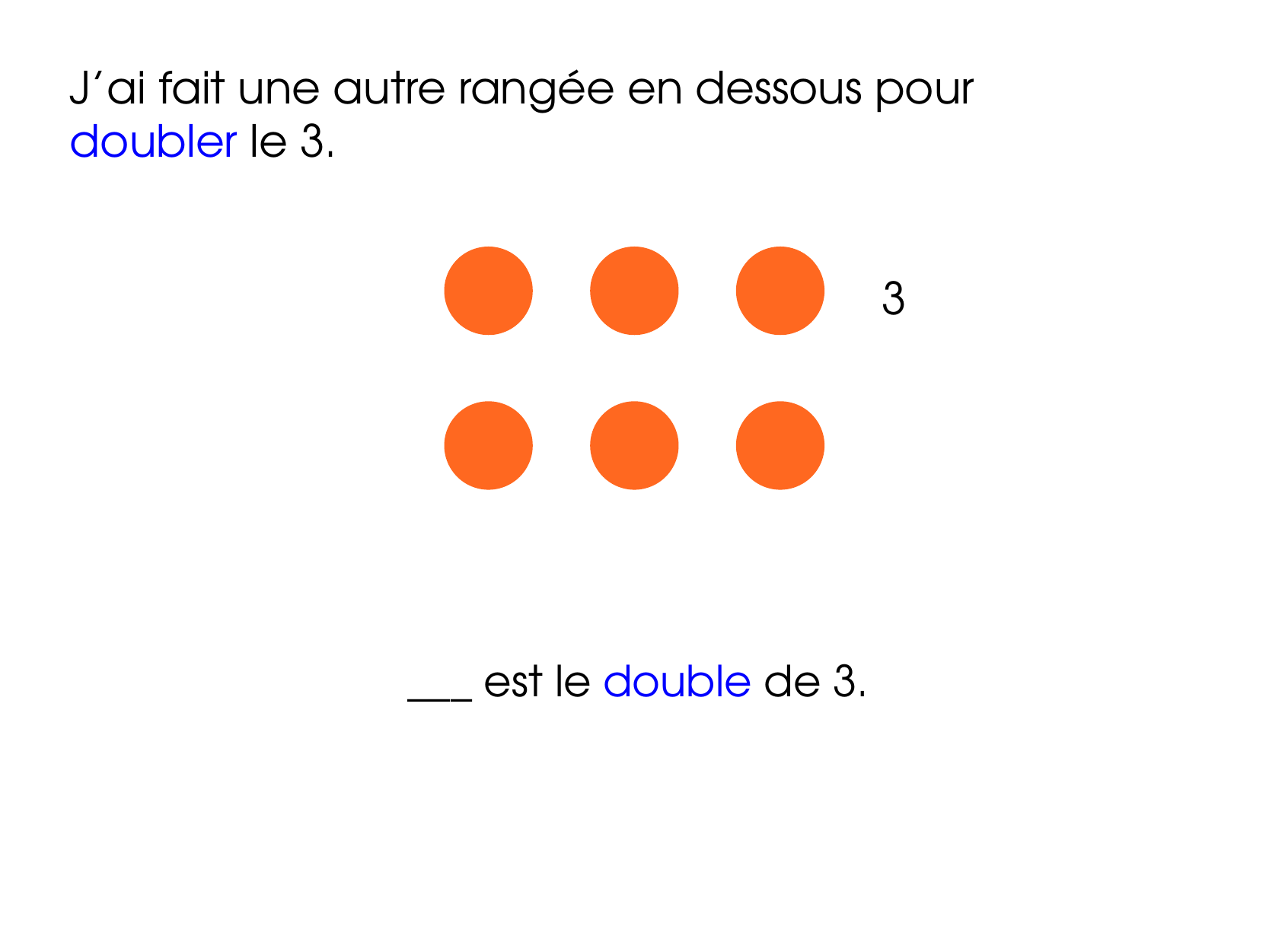

J’ai fait une autre rangée en dessous pour doubler le 3.

3

___ est le double de 3.